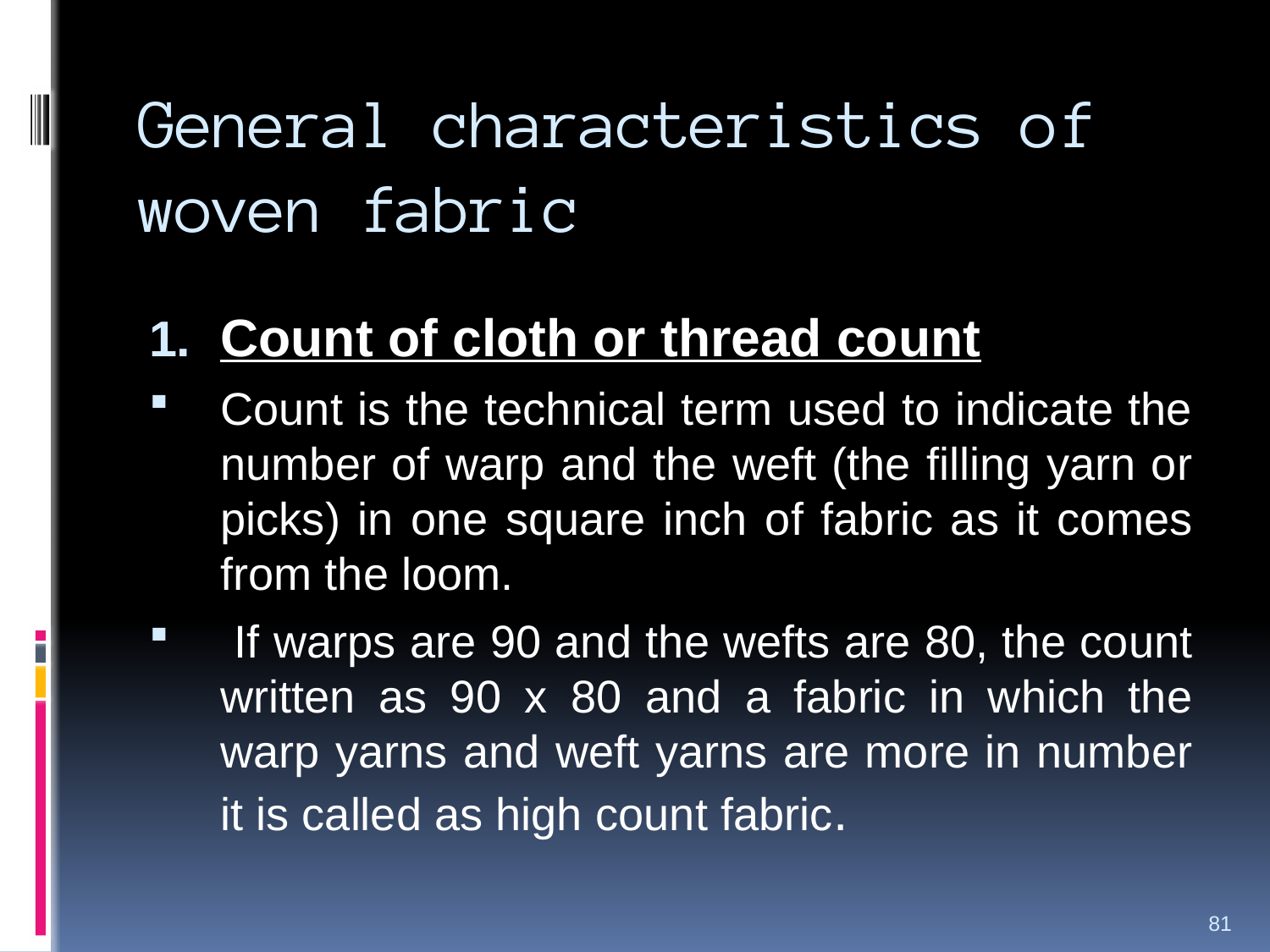

# General characteristics of woven fabric
Count of cloth or thread count
Count is the technical term used to indicate the number of warp and the weft (the filling yarn or picks) in one square inch of fabric as it comes from the loom.
 If warps are 90 and the wefts are 80, the count written as 90 x 80 and a fabric in which the warp yarns and weft yarns are more in number it is called as high count fabric.

81